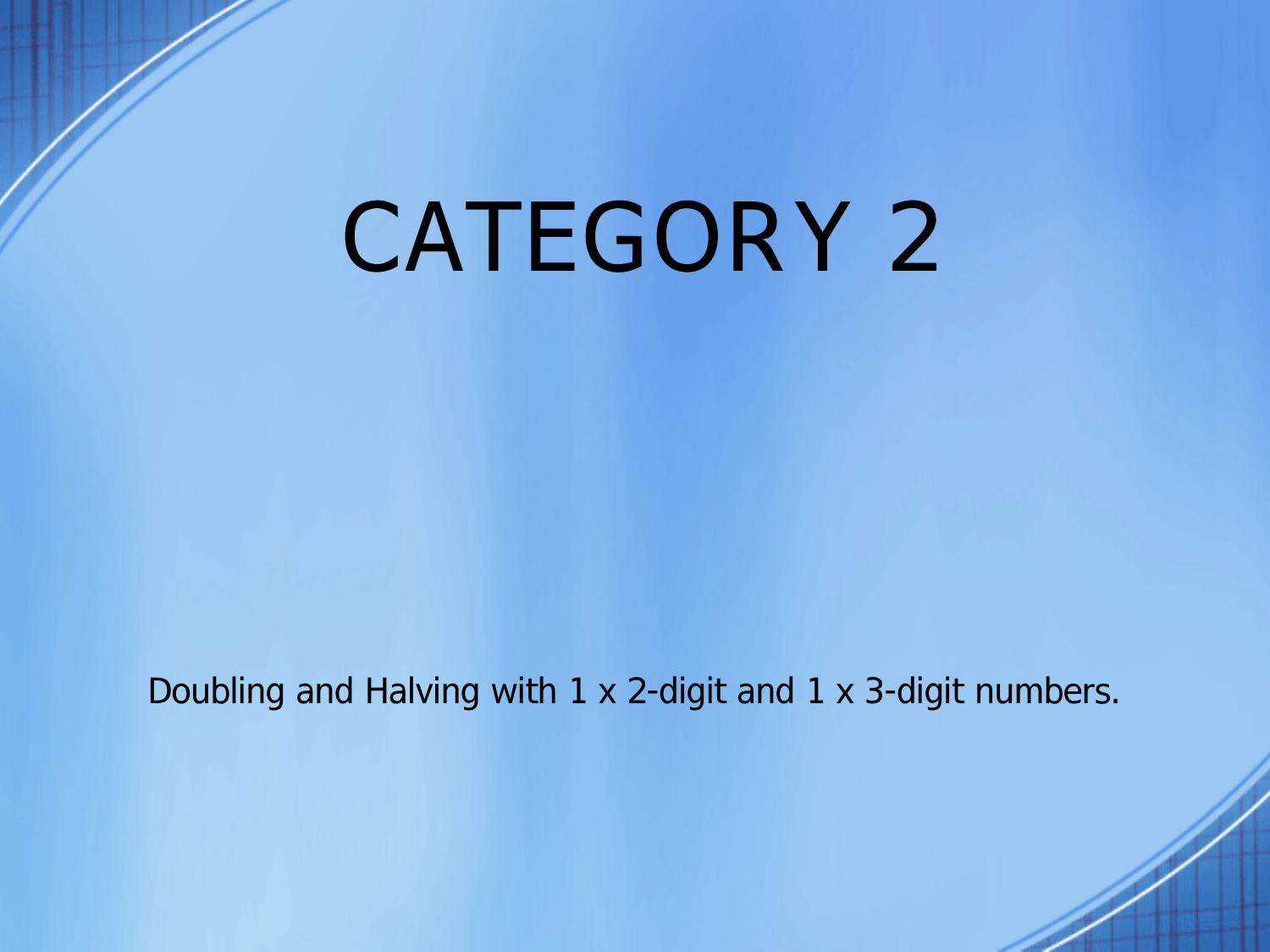

# Category 2
Doubling and Halving with 1 x 2-digit and 1 x 3-digit numbers.